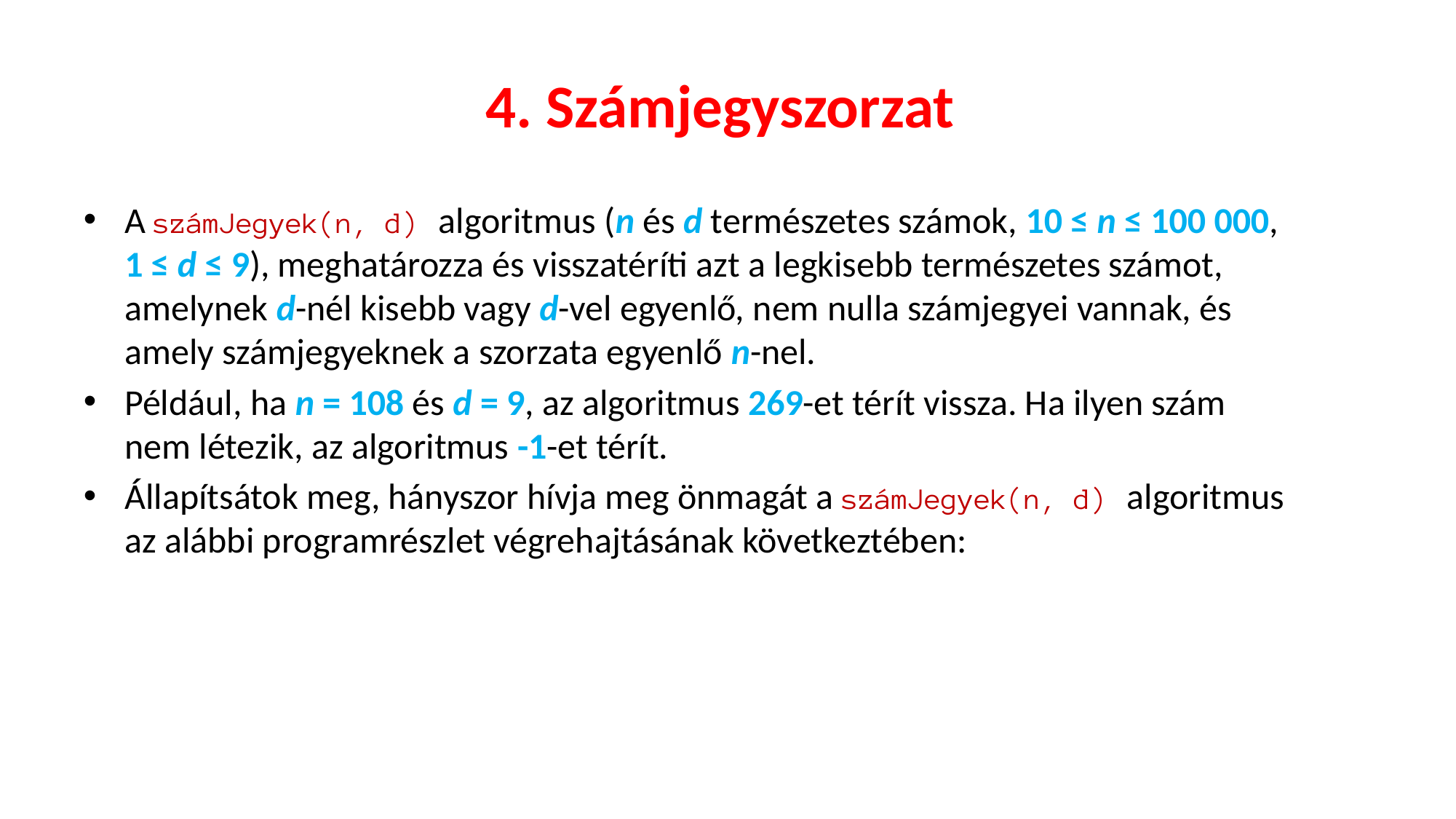

# 4. Számjegyszorzat
A számJegyek(n, d) algoritmus (n és d természetes számok, 10 ≤ n ≤ 100 000, 1 ≤ d ≤ 9), meghatározza és visszatéríti azt a legkisebb természetes számot, amelynek d-nél kisebb vagy d-vel egyenlő, nem nulla számjegyei vannak, és amely számjegyeknek a szorzata egyenlő n-nel.
Például, ha n = 108 és d = 9, az algorit­mus 269-et térít vissza. Ha ilyen szám nem létezik, az algoritmus -1-et térít.
Álla­pítsátok meg, hányszor hívja meg önmagát a számJegyek(n, d) algoritmus az alábbi programrészlet végrehajtásának következtében: